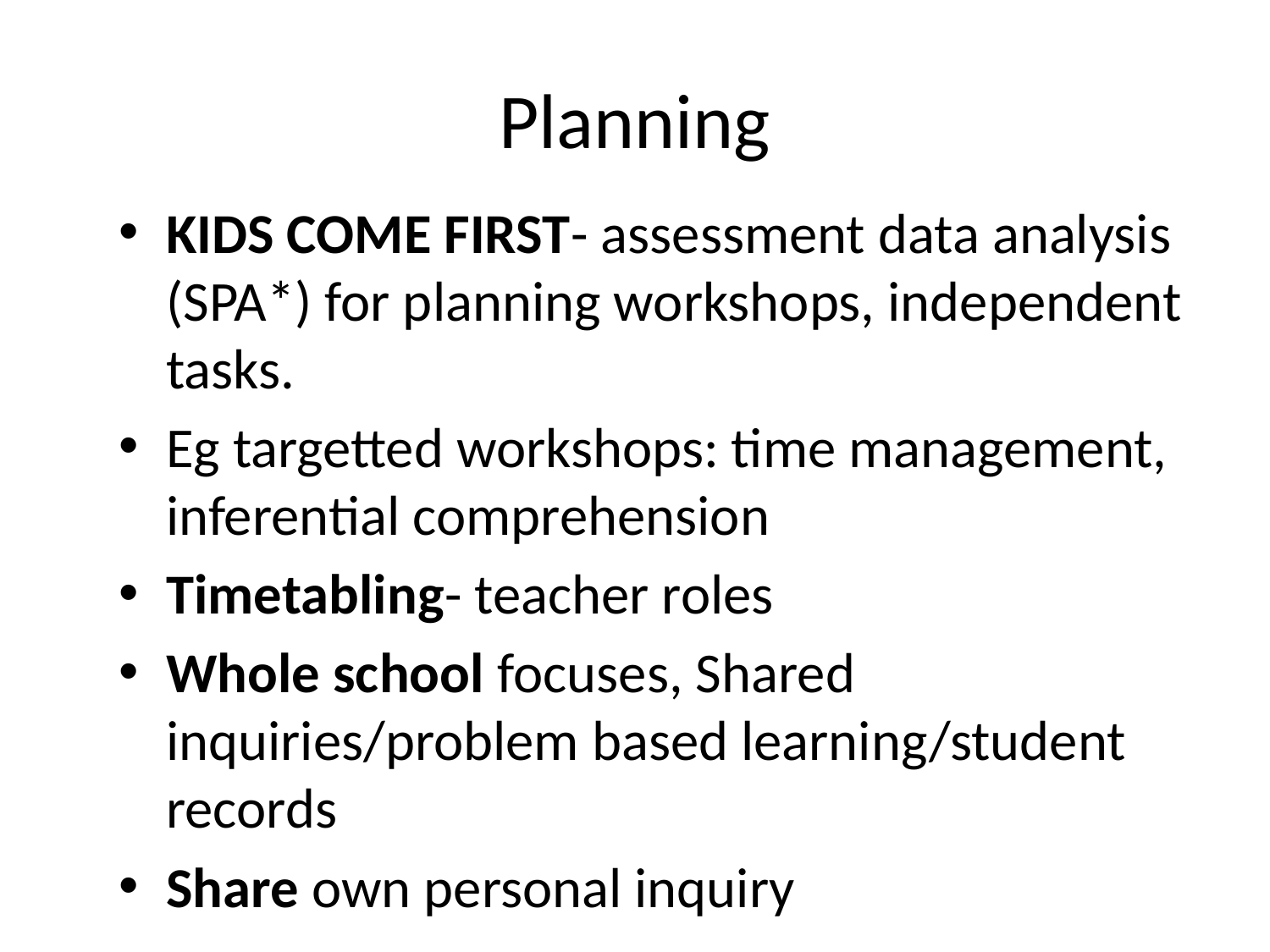

# Planning
KIDS COME FIRST- assessment data analysis (SPA*) for planning workshops, independent tasks.
Eg targetted workshops: time management, inferential comprehension
Timetabling- teacher roles
Whole school focuses, Shared inquiries/problem based learning/student records
Share own personal inquiry

*Student performance analysis